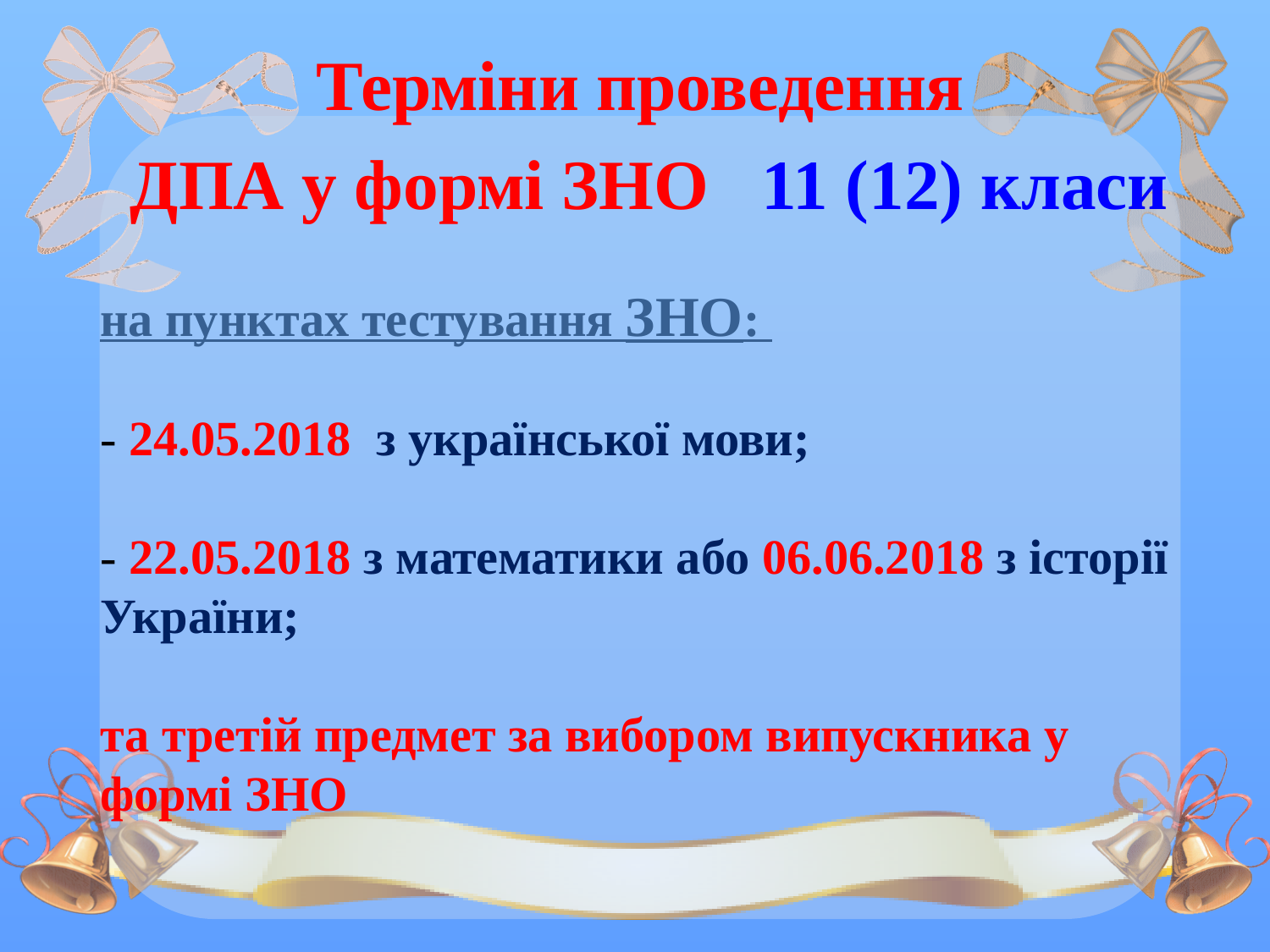

Терміни проведення
ДПА у формі ЗНО   11 (12) класи
# на пунктах тестування ЗНО: - 24.05.2018  з української мови; - 22.05.2018 з математики або 06.06.2018 з історії України; та третій предмет за вибором випускника у формі ЗНО